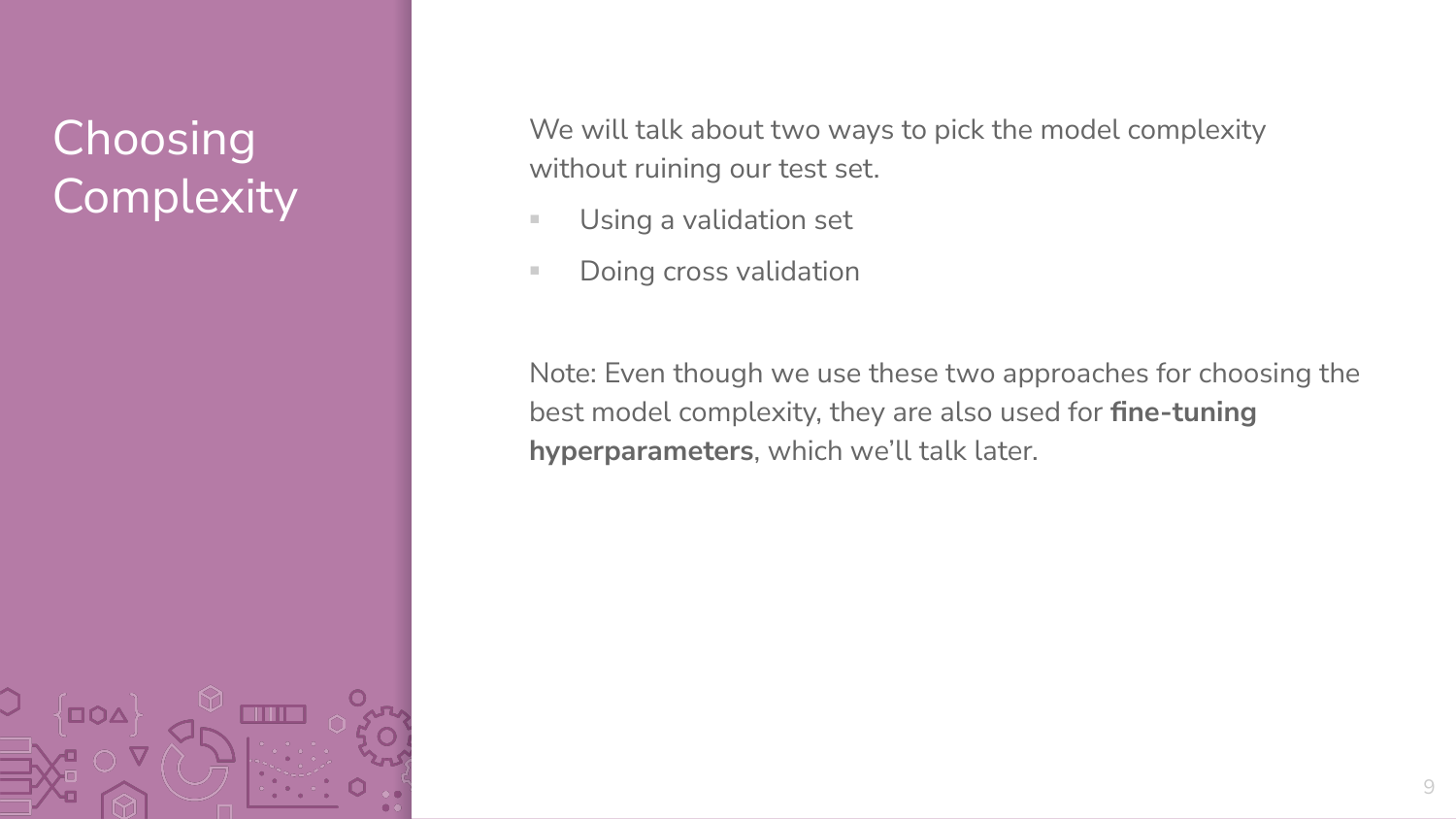

# Choosing Complexity
We will talk about two ways to pick the model complexity without ruining our test set.
Using a validation set
Doing cross validation

Note: Even though we use these two approaches for choosing the best model complexity, they are also used for fine-tuning hyperparameters, which we’ll talk later.
9